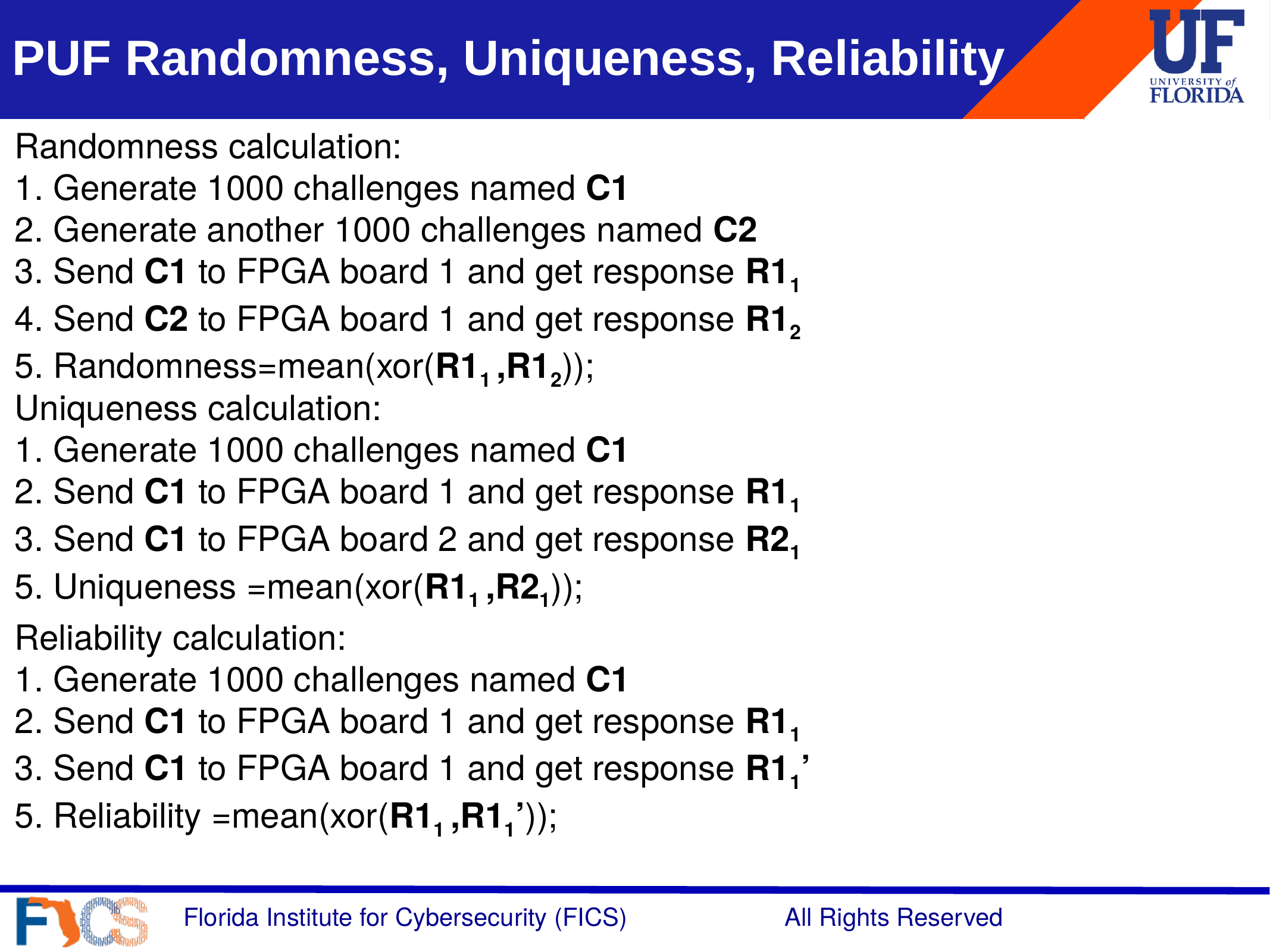

# PUF Randomness, Uniqueness, Reliability
Randomness calculation:
1. Generate 1000 challenges named C1
2. Generate another 1000 challenges named C2
3. Send C1 to FPGA board 1 and get response R11
4. Send C2 to FPGA board 1 and get response R12
5. Randomness=mean(xor(R11 ,R12));

Uniqueness calculation:
1. Generate 1000 challenges named C1
2. Send C1 to FPGA board 1 and get response R11
3. Send C1 to FPGA board 2 and get response R21
5. Uniqueness =mean(xor(R11 ,R21));

Reliability calculation:
1. Generate 1000 challenges named C1
2. Send C1 to FPGA board 1 and get response R11
3. Send C1 to FPGA board 1 and get response R11’
5. Reliability =mean(xor(R11 ,R11’));